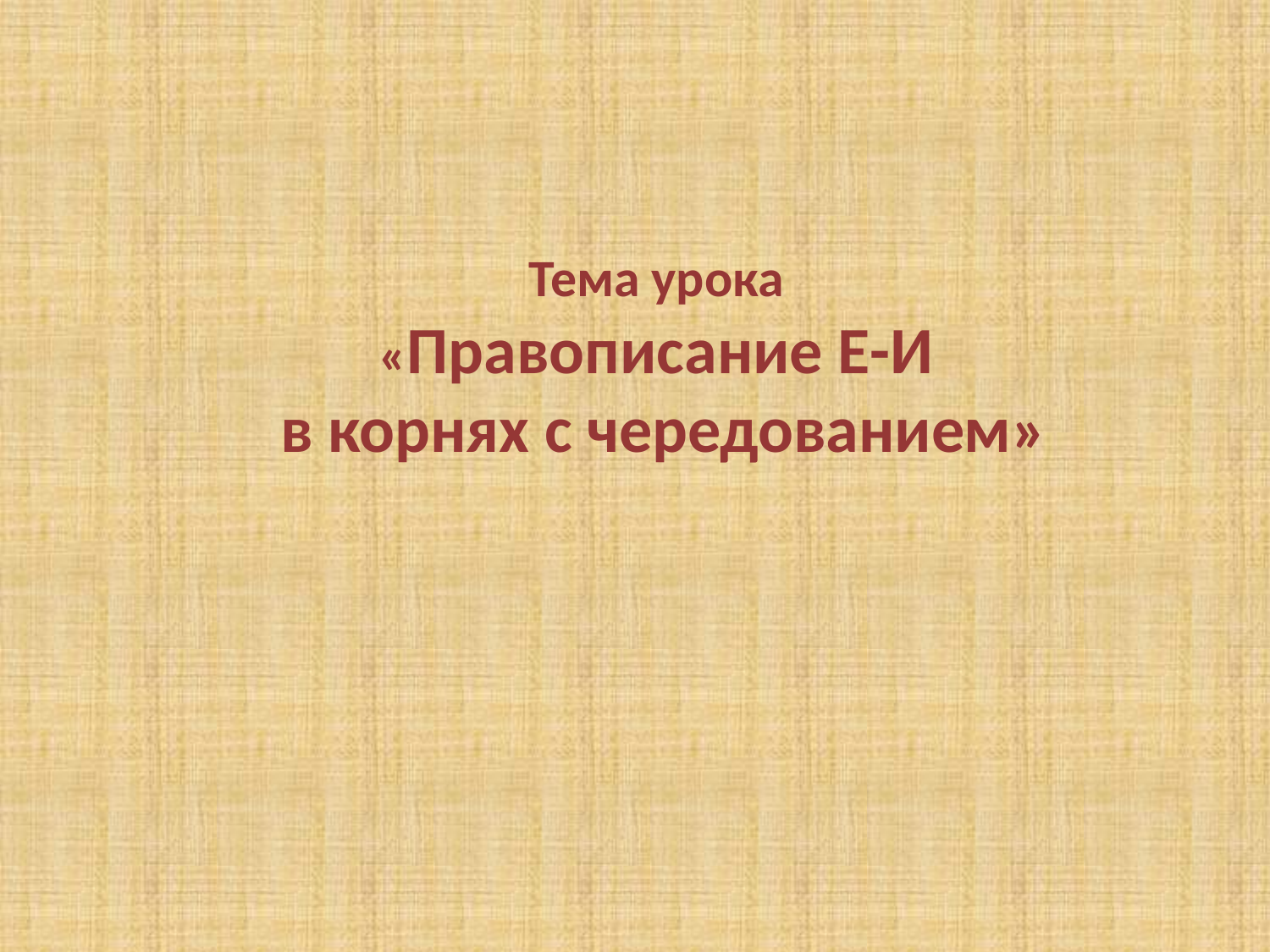

# Тема урока «Правописание Е-И в корнях с чередованием»